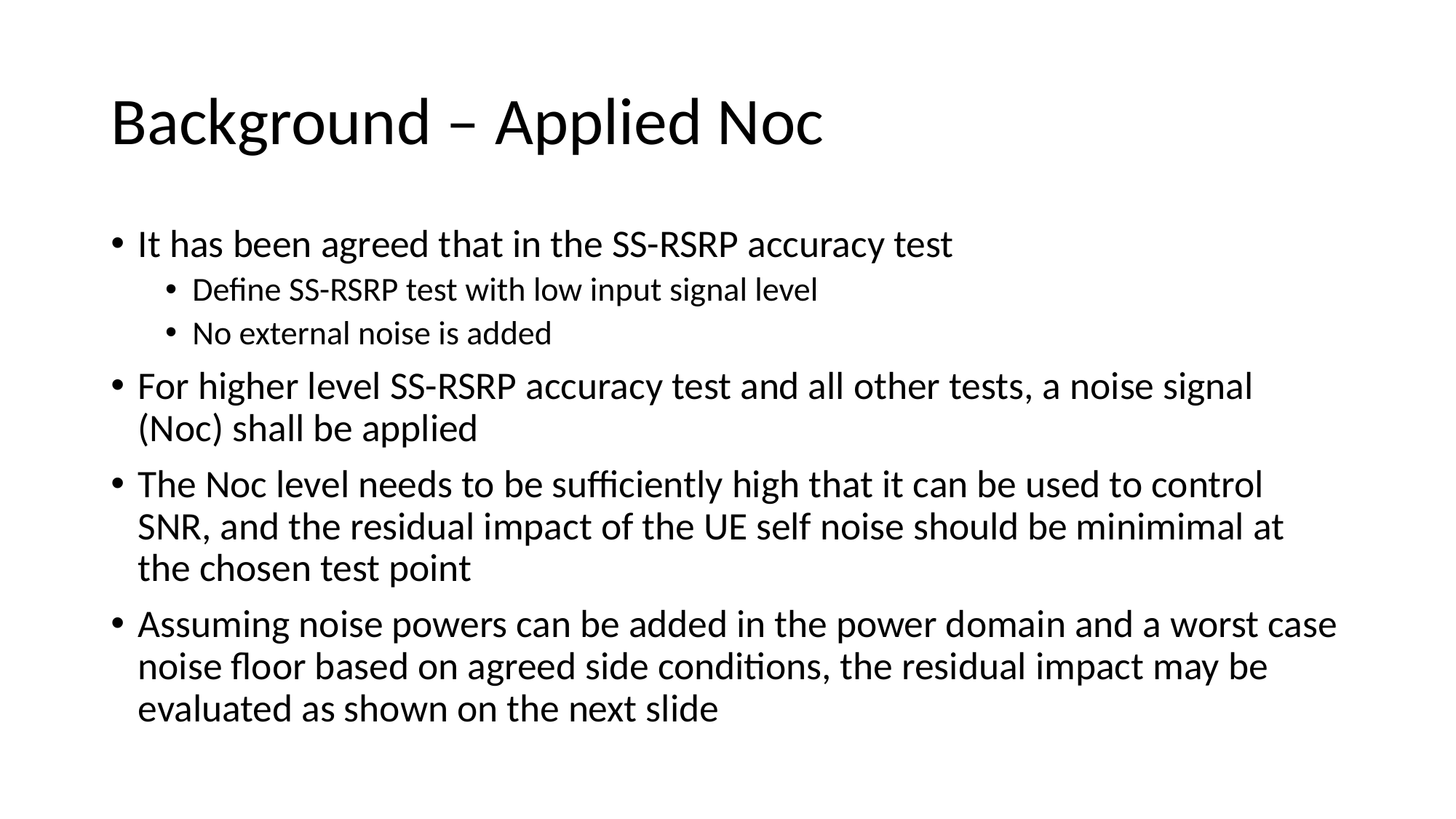

# Background – Applied Noc
It has been agreed that in the SS-RSRP accuracy test
Define SS-RSRP test with low input signal level
No external noise is added
For higher level SS-RSRP accuracy test and all other tests, a noise signal (Noc) shall be applied
The Noc level needs to be sufficiently high that it can be used to control SNR, and the residual impact of the UE self noise should be minimimal at the chosen test point
Assuming noise powers can be added in the power domain and a worst case noise floor based on agreed side conditions, the residual impact may be evaluated as shown on the next slide